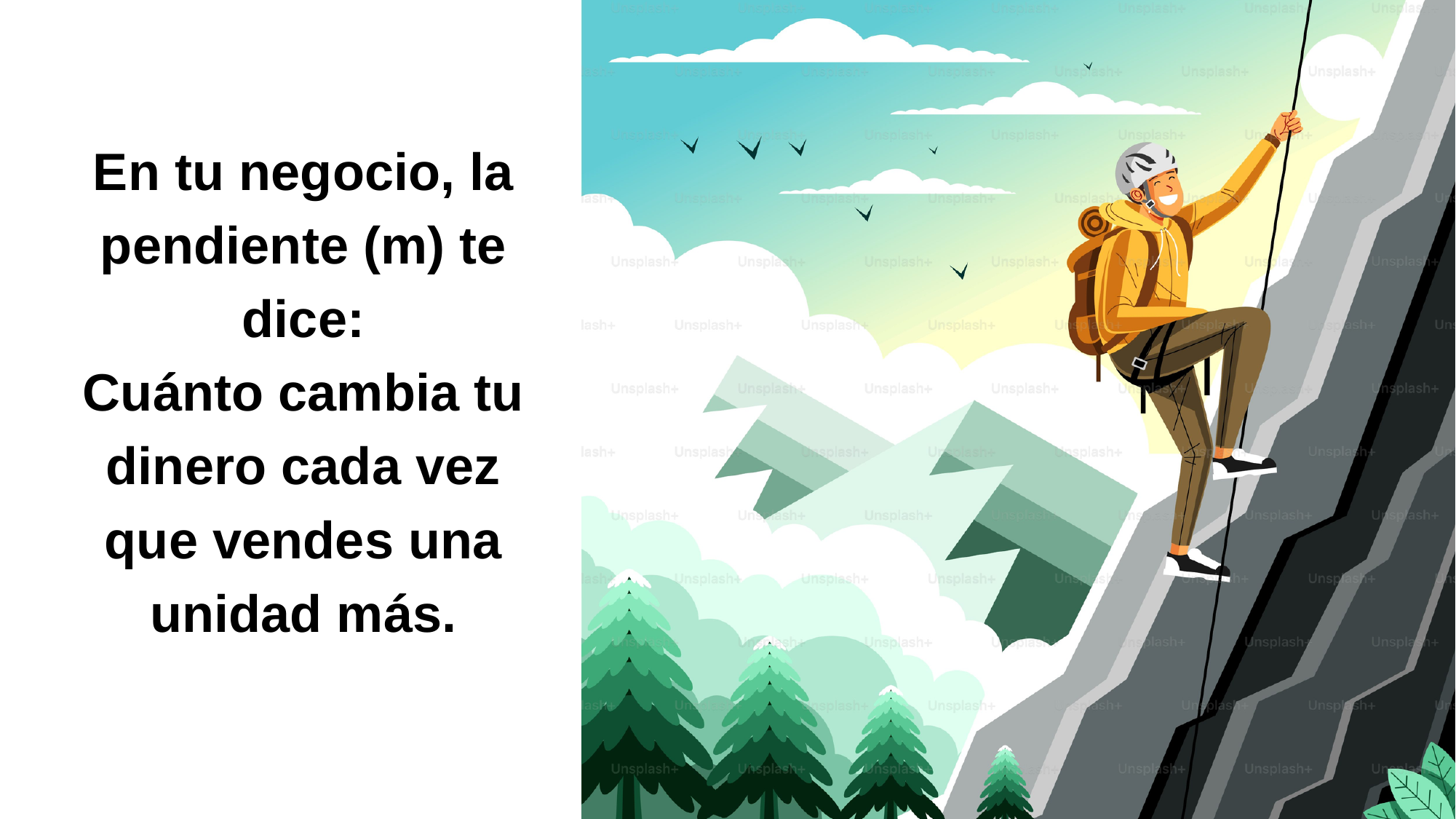

En tu negocio, la pendiente (m) te dice:
Cuánto cambia tu dinero cada vez que vendes una unidad más.